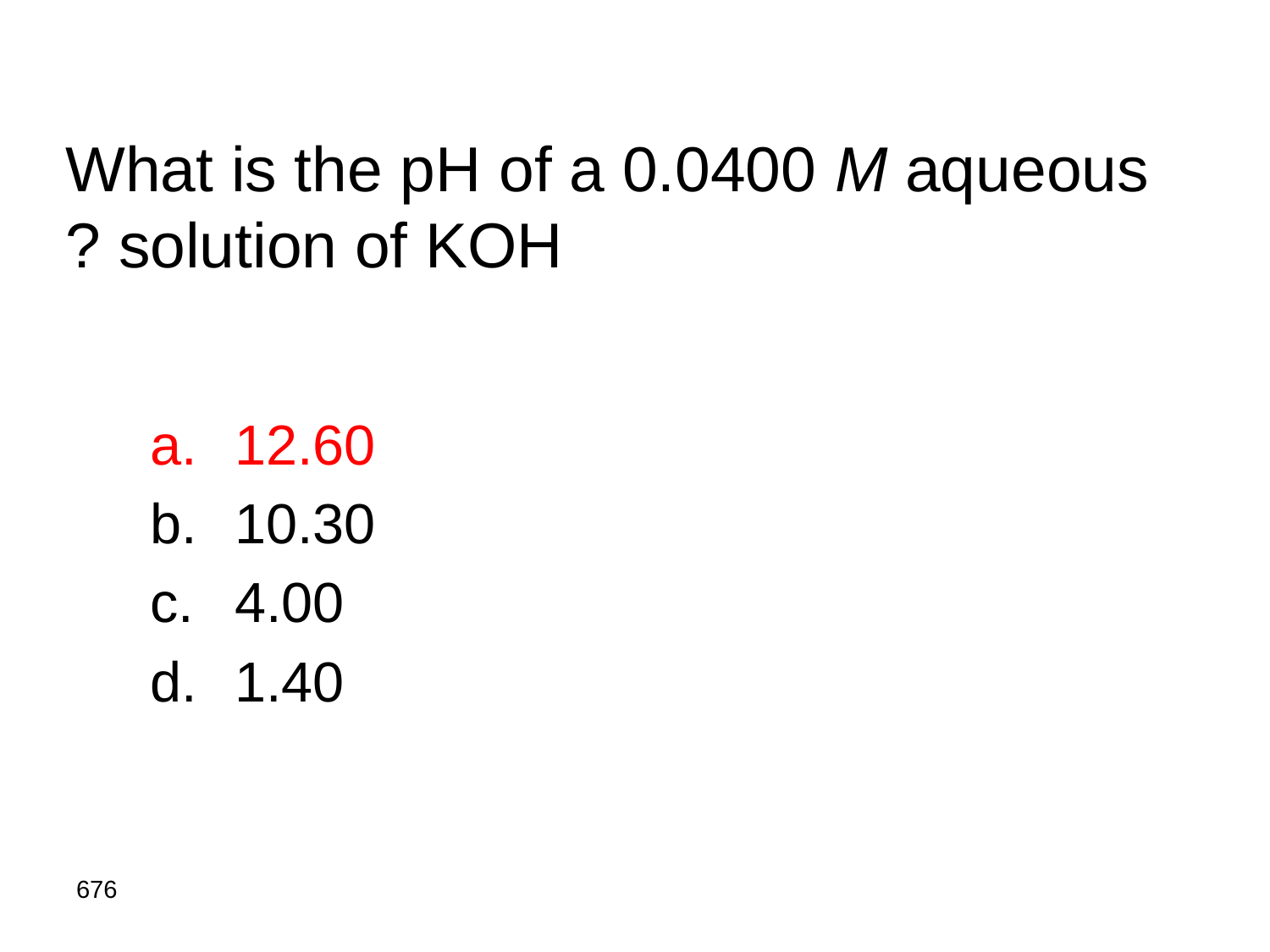

# What is the pH of a 0.0400 M aqueous solution of KOH ?
12.60
10.30
4.00
1.40
676